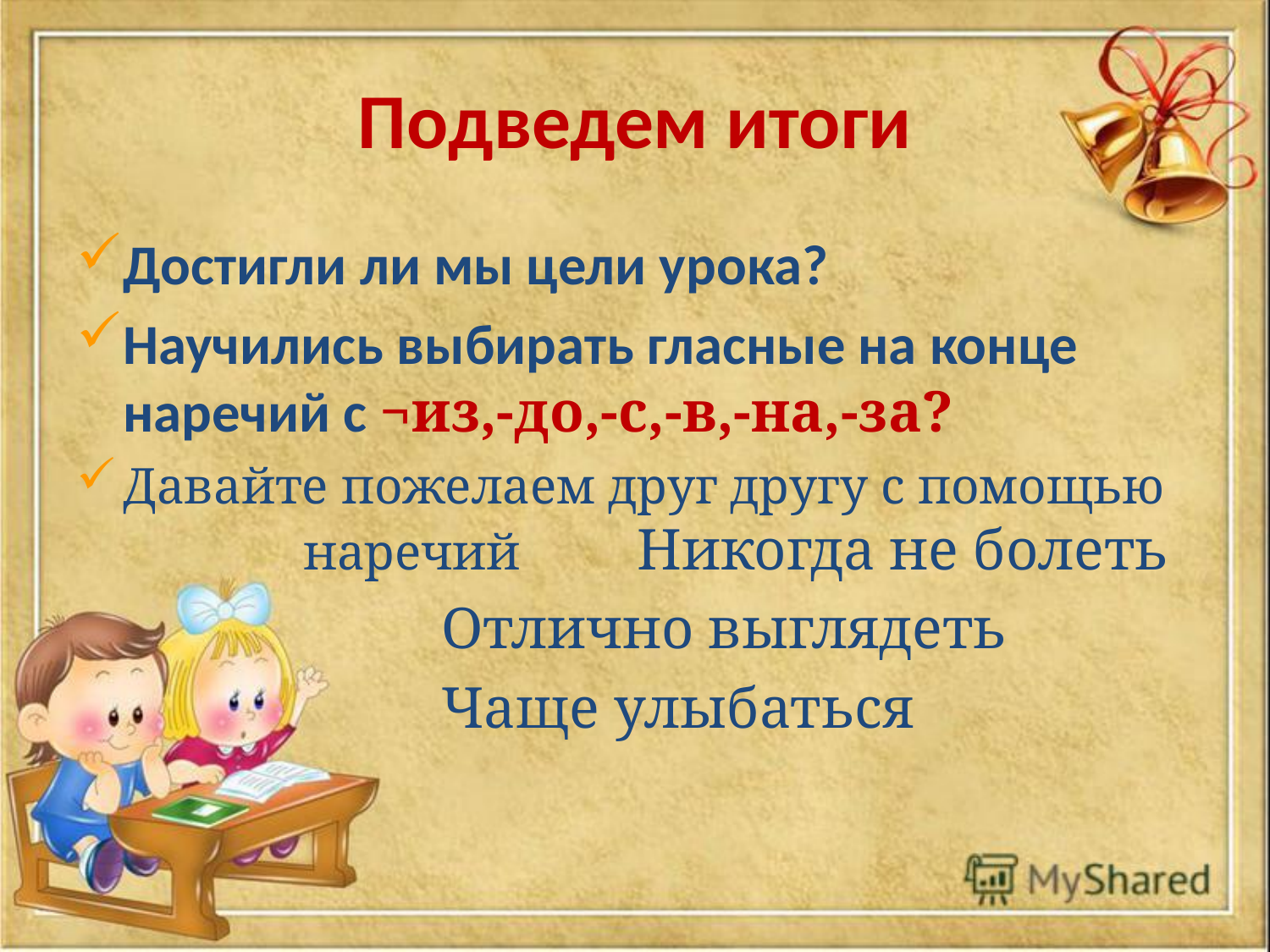

# Подведем итоги
Достигли ли мы цели урока?
Научились выбирать гласные на конце наречий с ¬из,-до,-с,-в,-на,-за?
Давайте пожелаем друг другу с помощью                 наречий         Никогда не болеть
                         Отлично выглядеть
                         Чаще улыбаться